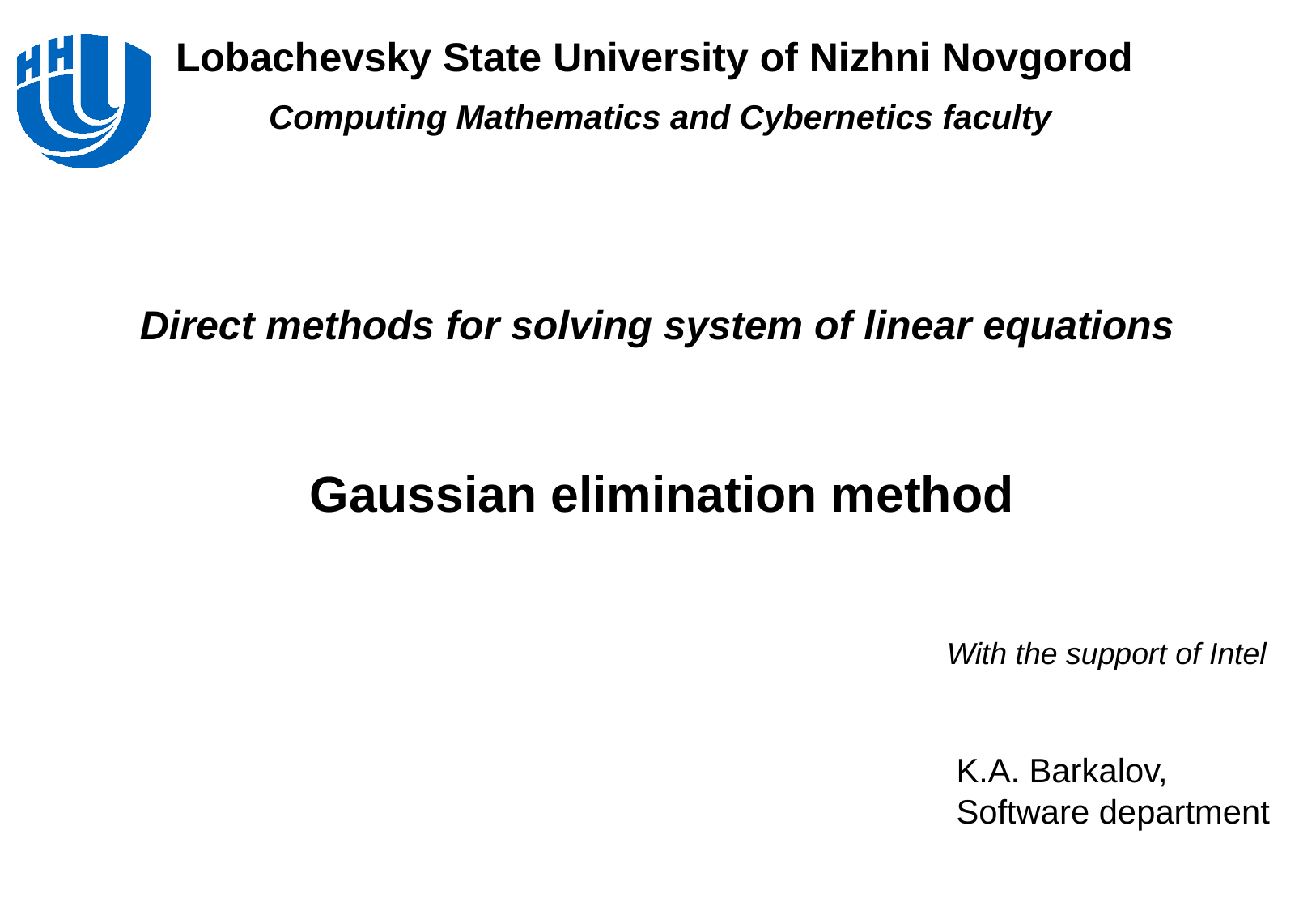

Direct methods for solving system of linear equations
# Gaussian elimination method
With the support of Intel
K.A. Barkalov,
Software department